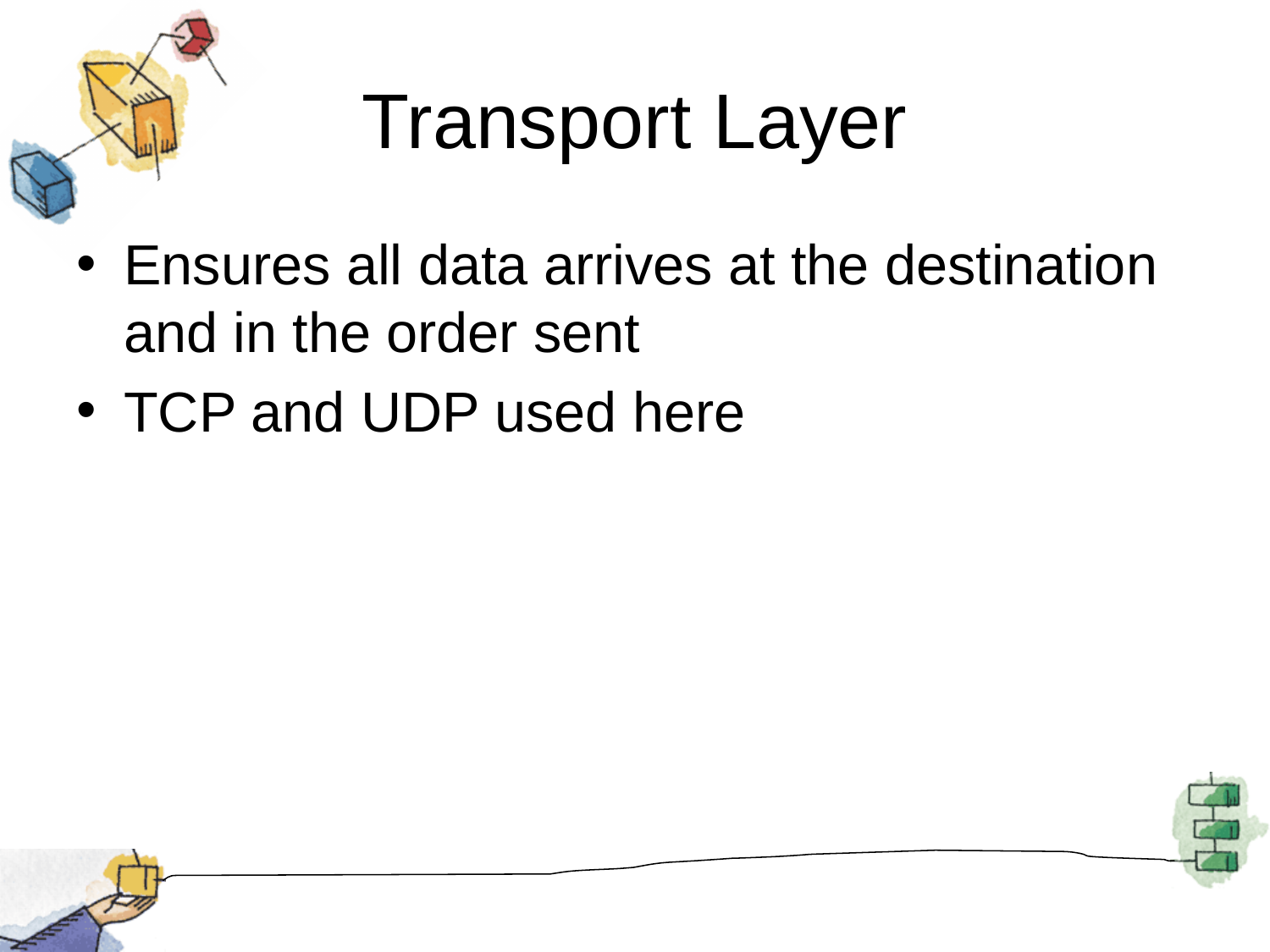

# Transport Layer
Ensures all data arrives at the destination and in the order sent
TCP and UDP used here